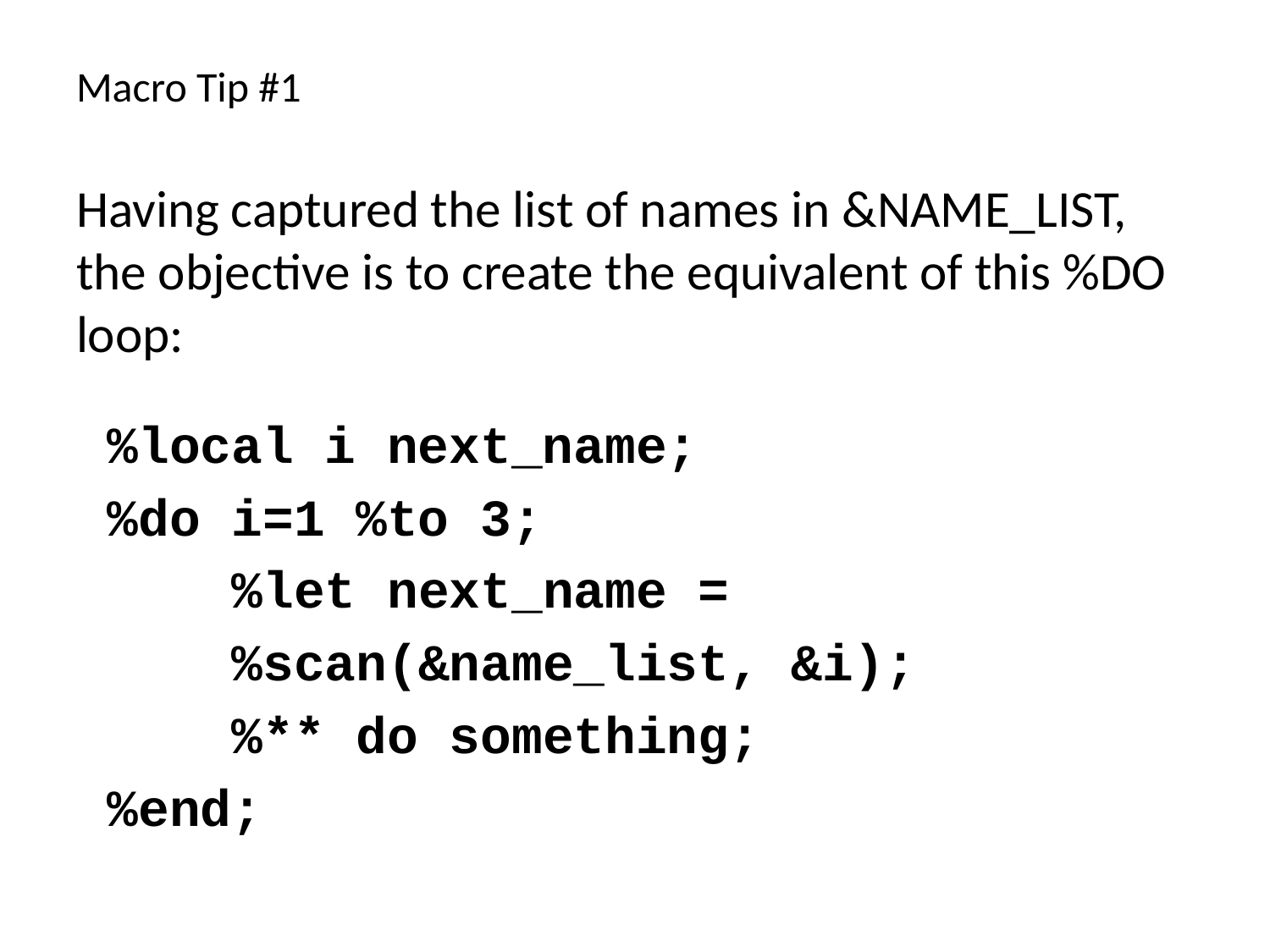

# Macro Tip #1
Having captured the list of names in &NAME_LIST, the objective is to create the equivalent of this %DO loop:

 %local i next_name;
 %do i=1 %to 3;
     %let next_name =
     %scan(&name_list, &i);
     %** do something;
 %end;